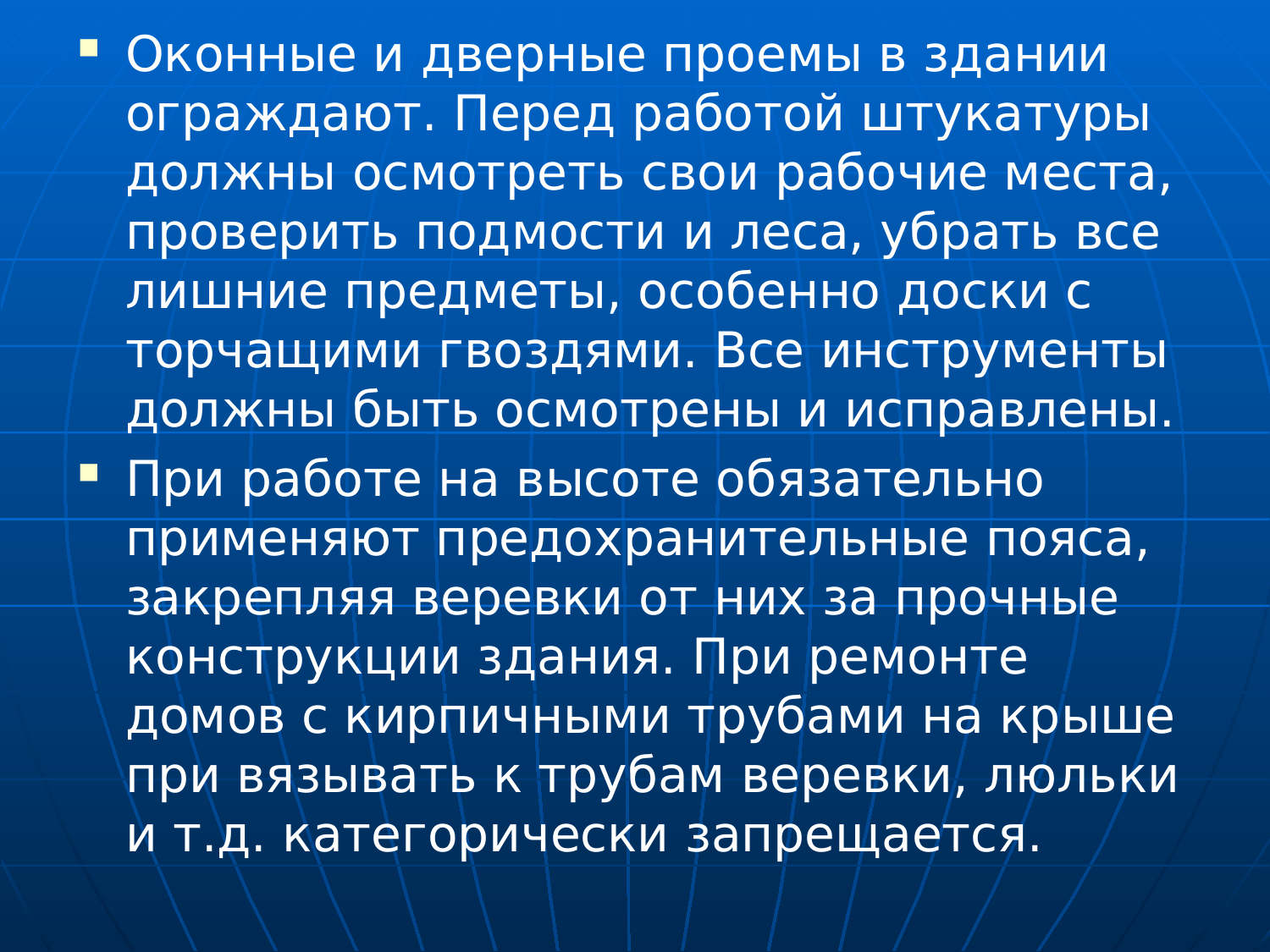

Оконные и дверные проемы в здании ограждают. Перед работой штукатуры должны осмотреть свои рабочие места, проверить подмости и леса, убрать все лишние предметы, особенно доски с торчащими гвоздями. Все инструменты должны быть осмотрены и исправлены.
При работе на высоте обязательно применяют предохранительные пояса, закрепляя веревки от них за прочные конструкции здания. При ремонте домов с кирпичными трубами на крыше при вязывать к трубам веревки, люльки и т.д. категорически запрещается.